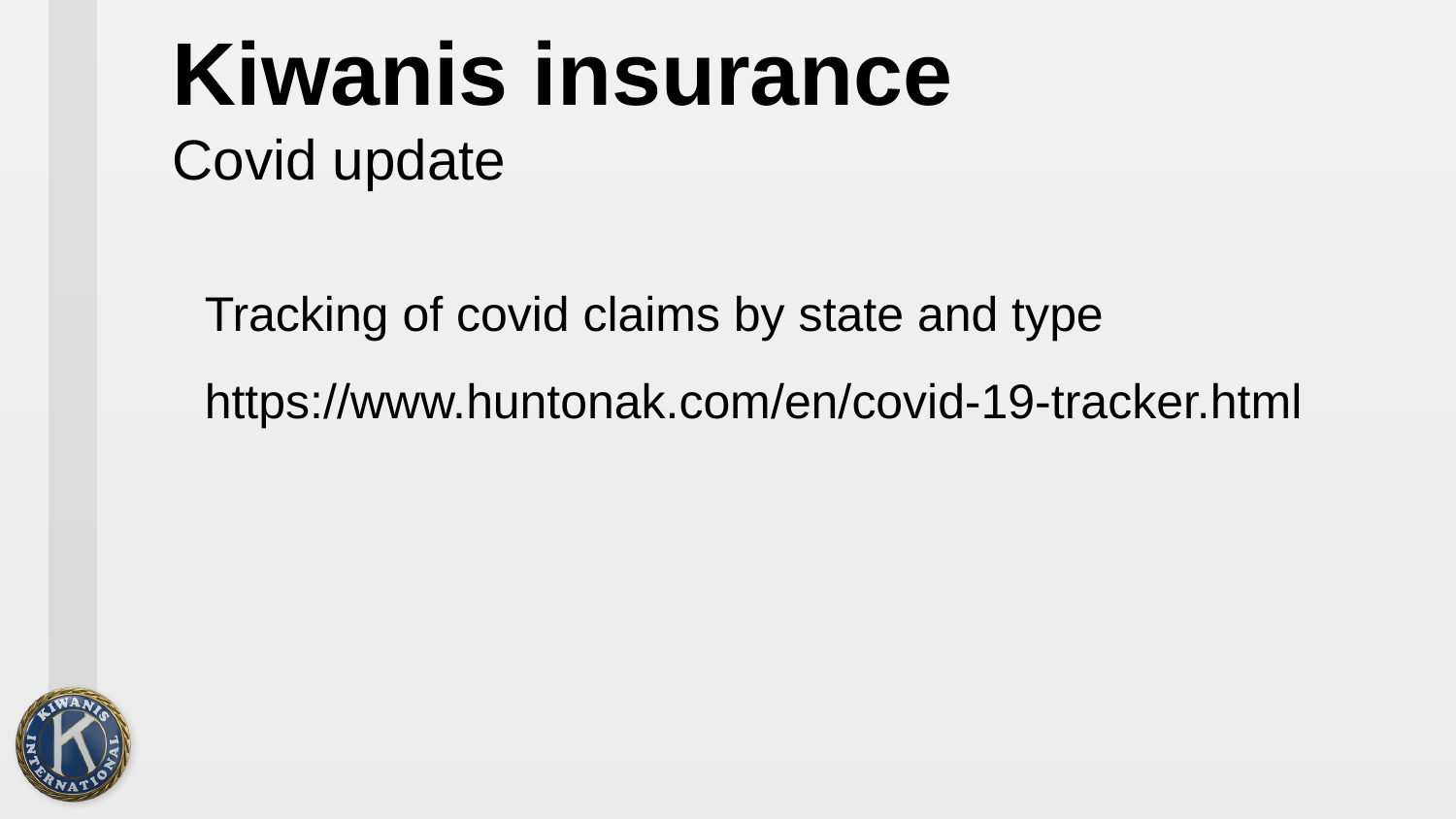

# Kiwanis insurance Covid update
Tracking of covid claims by state and type https://www.huntonak.com/en/covid-19-tracker.html